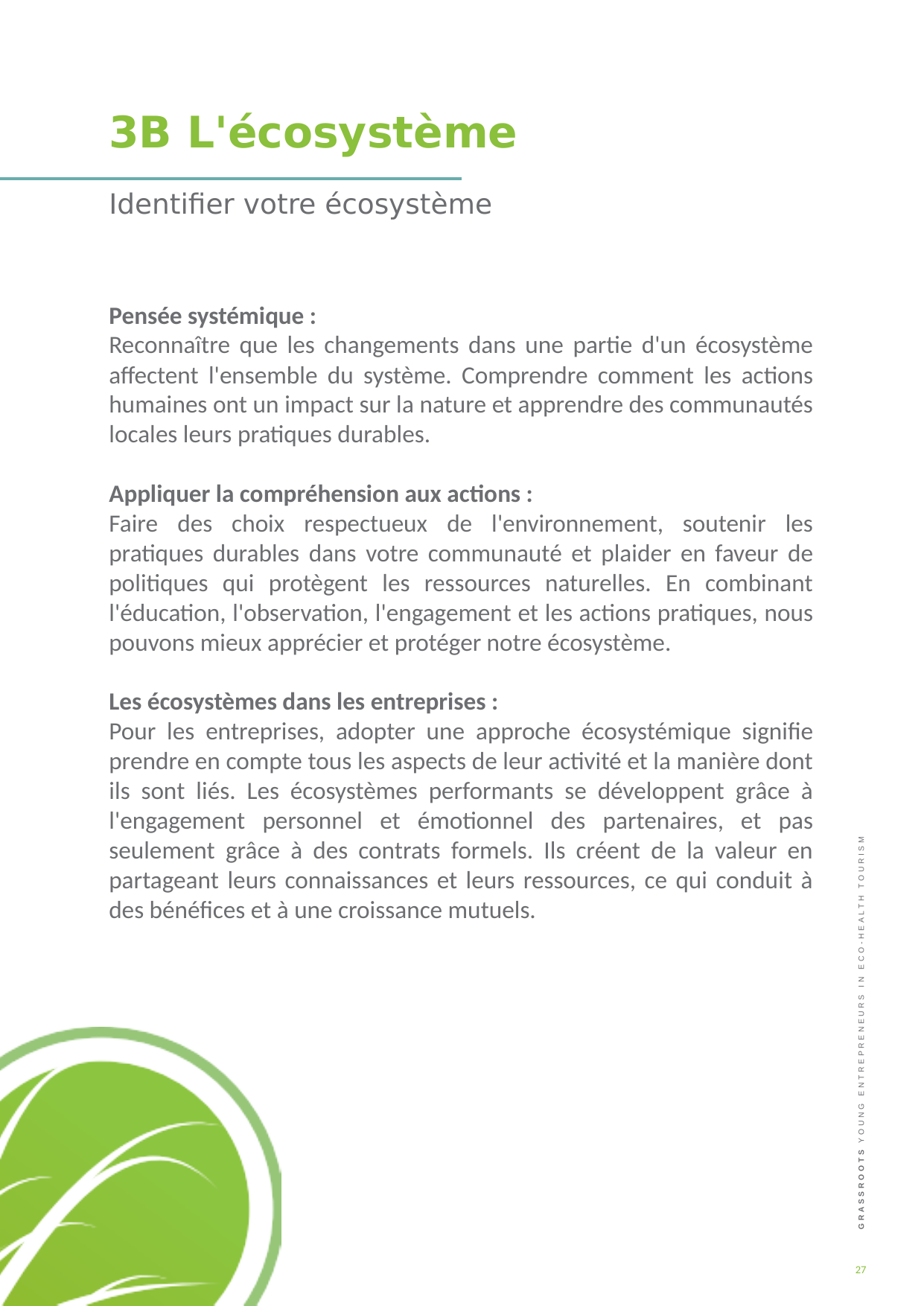

3B L'écosystème
Identifier votre écosystème
Pensée systémique :
Reconnaître que les changements dans une partie d'un écosystème affectent l'ensemble du système. Comprendre comment les actions humaines ont un impact sur la nature et apprendre des communautés locales leurs pratiques durables.

Appliquer la compréhension aux actions :
Faire des choix respectueux de l'environnement, soutenir les pratiques durables dans votre communauté et plaider en faveur de politiques qui protègent les ressources naturelles. En combinant l'éducation, l'observation, l'engagement et les actions pratiques, nous pouvons mieux apprécier et protéger notre écosystème.

Les écosystèmes dans les entreprises :
Pour les entreprises, adopter une approche écosystémique signifie prendre en compte tous les aspects de leur activité et la manière dont ils sont liés. Les écosystèmes performants se développent grâce à l'engagement personnel et émotionnel des partenaires, et pas seulement grâce à des contrats formels. Ils créent de la valeur en partageant leurs connaissances et leurs ressources, ce qui conduit à des bénéfices et à une croissance mutuels.

27